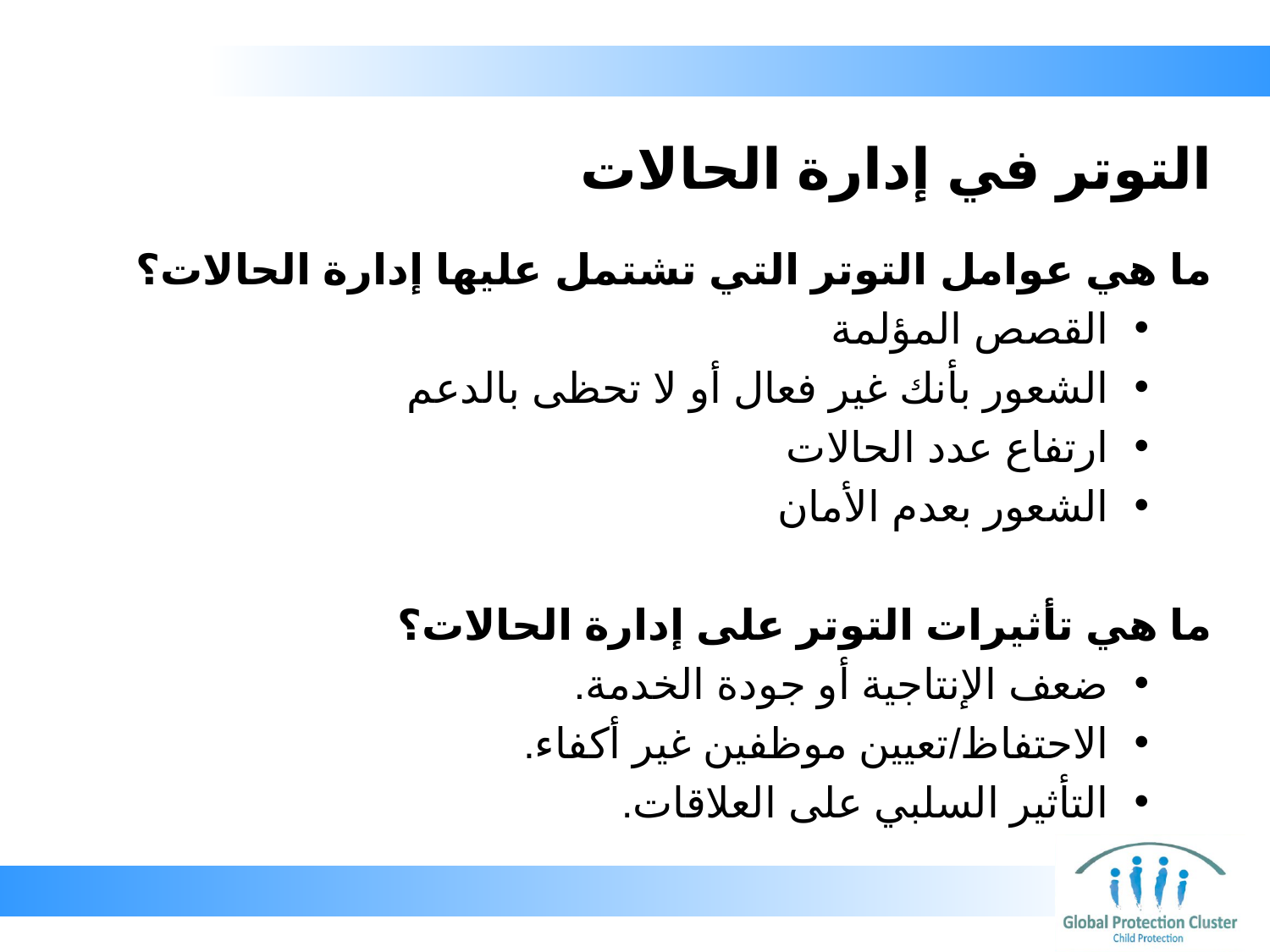

# التوتر في إدارة الحالات
ما هي عوامل التوتر التي تشتمل عليها إدارة الحالات؟
القصص المؤلمة
الشعور بأنك غير فعال أو لا تحظى بالدعم
ارتفاع عدد الحالات
الشعور بعدم الأمان

ما هي تأثيرات التوتر على إدارة الحالات؟
ضعف الإنتاجية أو جودة الخدمة.
الاحتفاظ/تعيين موظفين غير أكفاء.
التأثير السلبي على العلاقات.